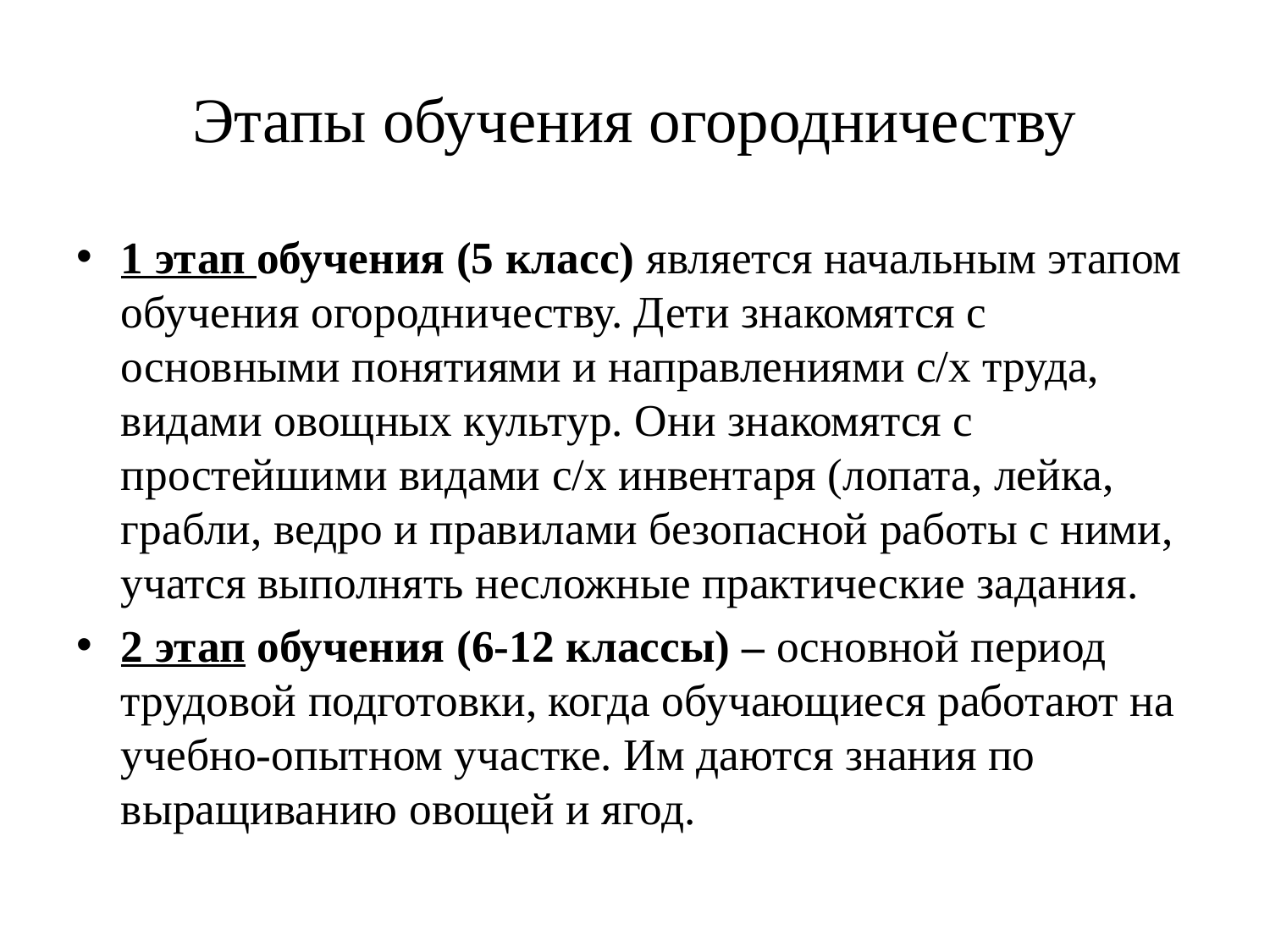

# Этапы обучения огородничеству
1 этап обучения (5 класс) является начальным этапом обучения огородничеству. Дети знакомятся с основными понятиями и направлениями с/х труда, видами овощных культур. Они знакомятся с простейшими видами с/х инвентаря (лопата, лейка, грабли, ведро и правилами безопасной работы с ними, учатся выполнять несложные практические задания.
2 этап обучения (6-12 классы) – основной период трудовой подготовки, когда обучающиеся работают на учебно-опытном участке. Им даются знания по выращиванию овощей и ягод.